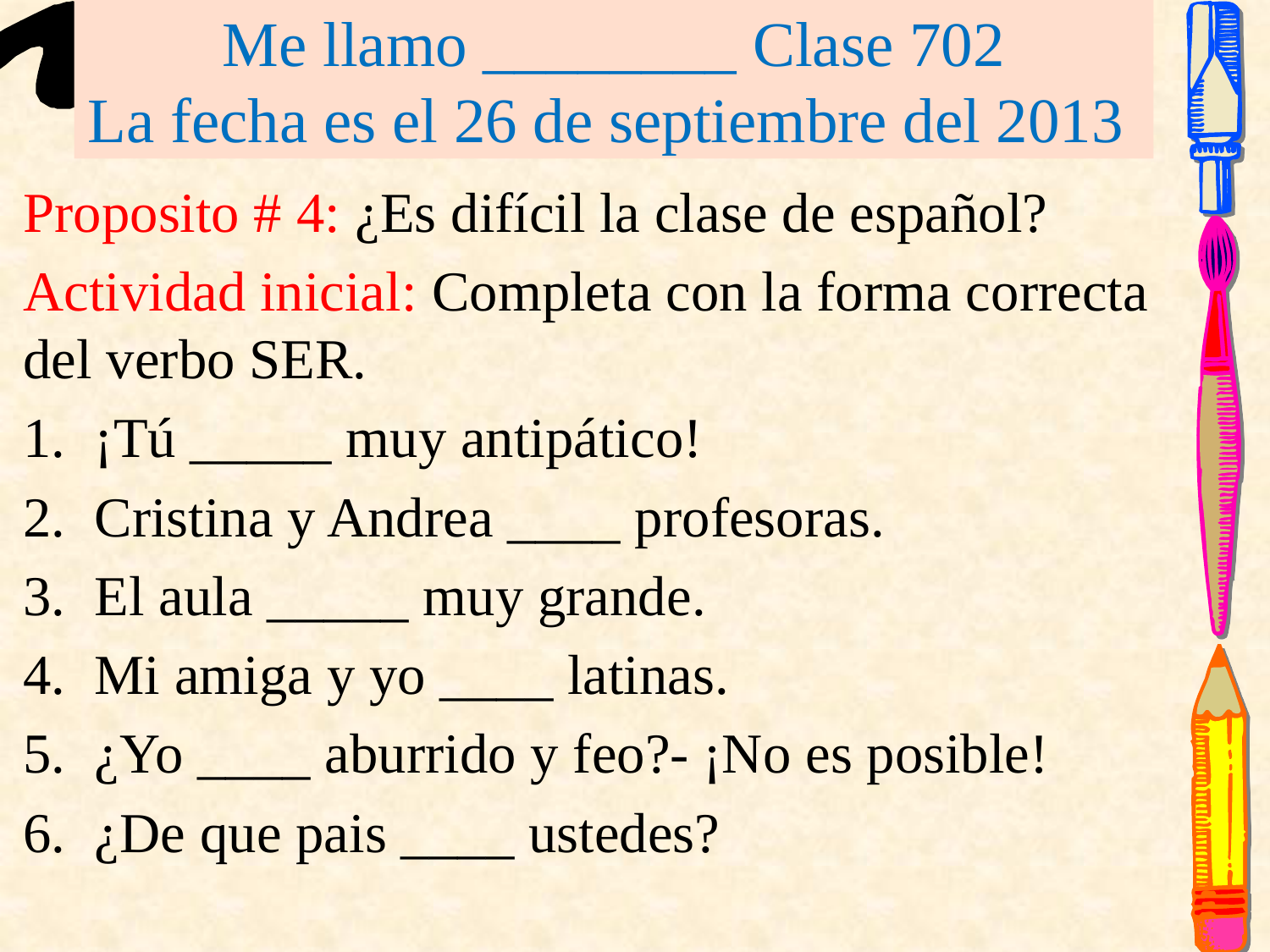

# Me llamo ________ Clase 702 La fecha es el 26 de septiembre del 2013
Proposito # 4: ¿Es difícil la clase de español?
Actividad inicial: Completa con la forma correcta del verbo SER.
¡Tú _____ muy antipático!
Cristina y Andrea ____ profesoras.
El aula _____ muy grande.
Mi amiga y yo ____ latinas.
¿Yo ____ aburrido y feo?- ¡No es posible!
¿De que pais ____ ustedes?